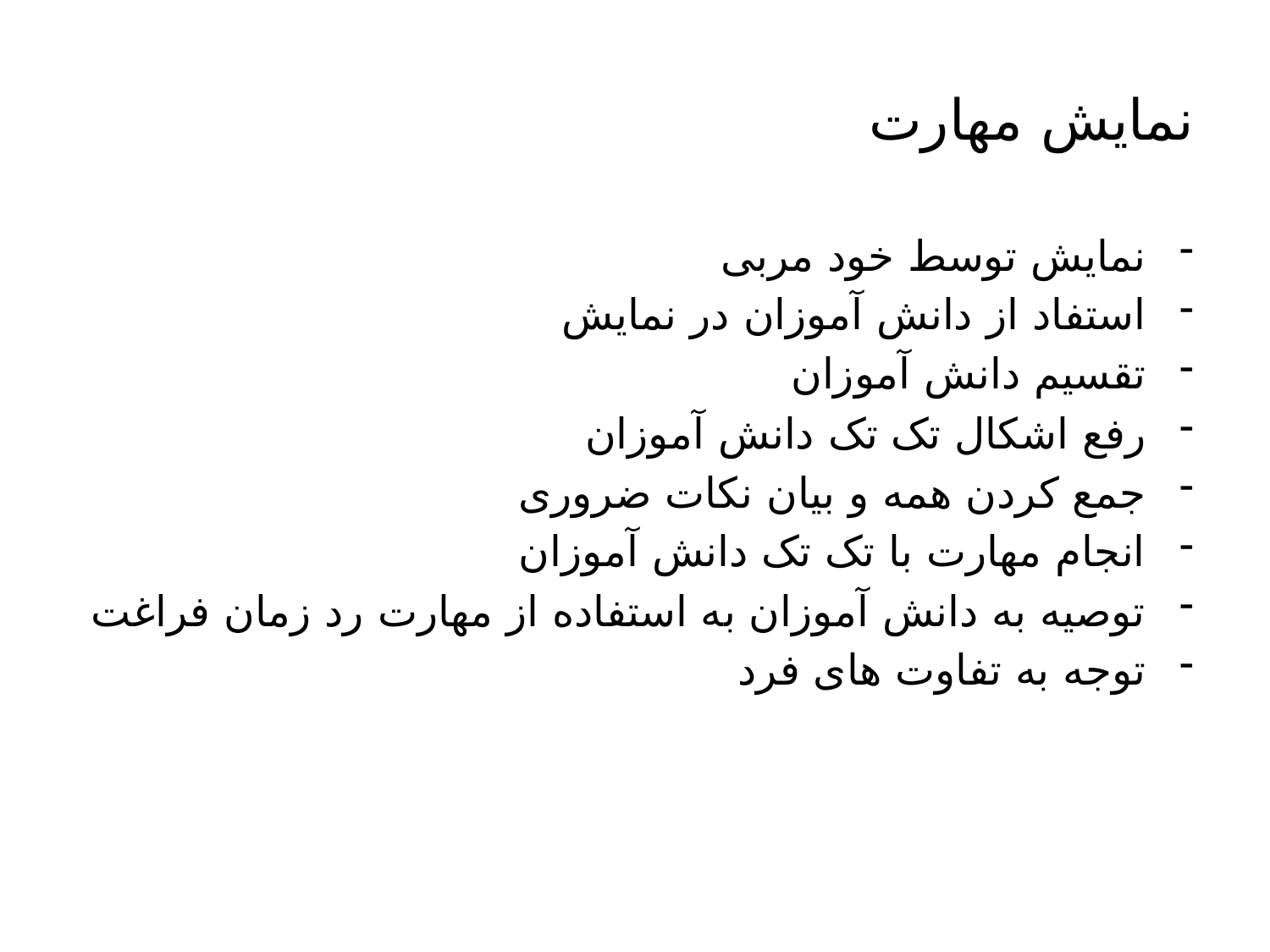

# نمایش مهارت
نمایش توسط خود مربی
استفاد از دانش آموزان در نمایش
تقسیم دانش آموزان
رفع اشکال تک تک دانش آموزان
جمع کردن همه و بیان نکات ضروری
انجام مهارت با تک تک دانش آموزان
توصیه به دانش آموزان به استفاده از مهارت رد زمان فراغت
توجه به تفاوت های فرد